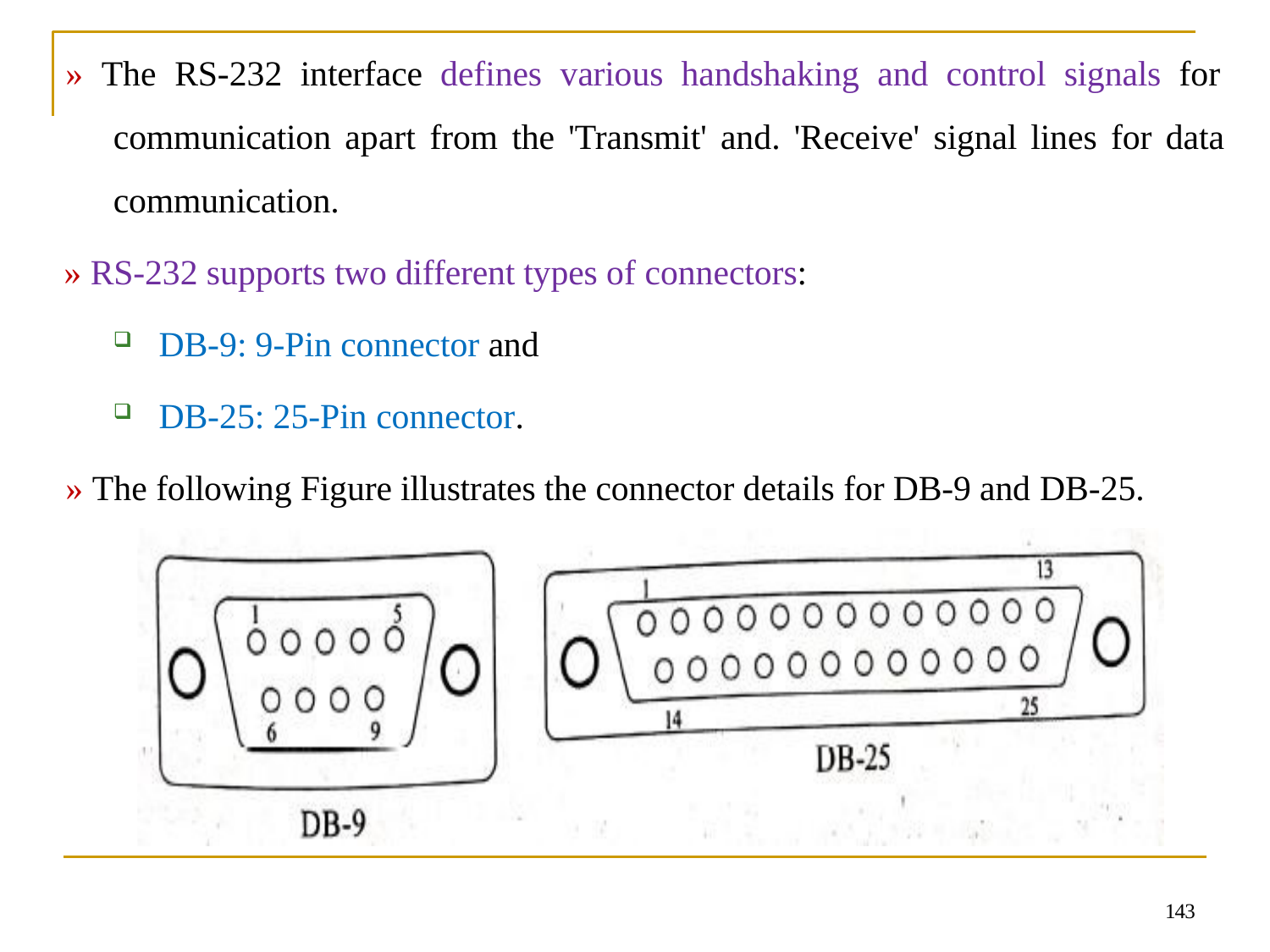

» The RS-232 interface defines various handshaking and control signals for  communication apart from the 'Transmit' and. 'Receive' signal lines for data  communication.
» RS-232 supports two different types of connectors:
DB-9: 9-Pin connector and
DB-25: 25-Pin connector.
» The following Figure illustrates the connector details for DB-9 and DB-25.

143